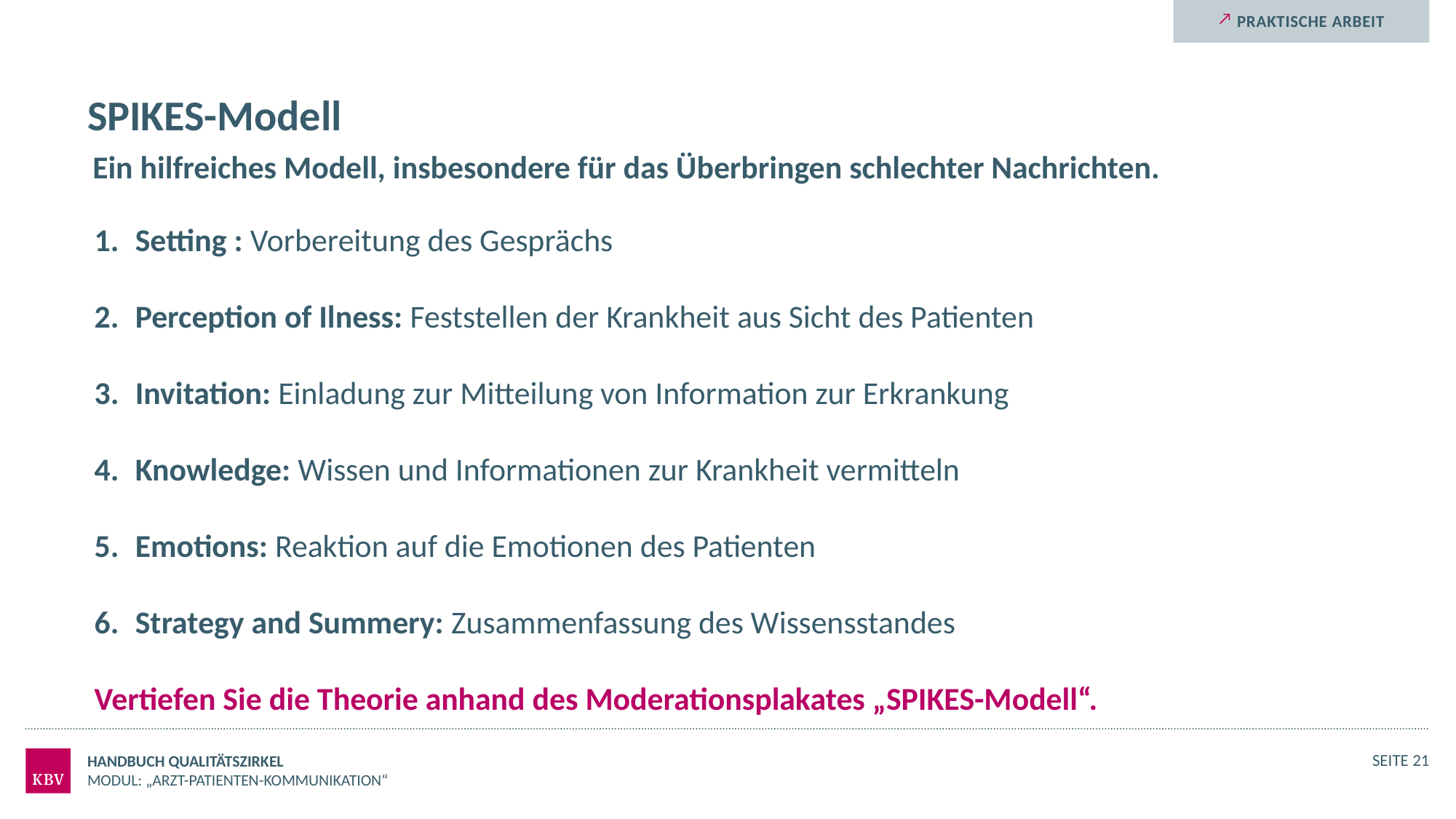

Praktische Arbeit
# SPIKES-Modell
Ein hilfreiches Modell, insbesondere für das Überbringen schlechter Nachrichten.
Setting : Vorbereitung des Gesprächs
Perception of Ilness: Feststellen der Krankheit aus Sicht des Patienten
Invitation: Einladung zur Mitteilung von Information zur Erkrankung
Knowledge: Wissen und Informationen zur Krankheit vermitteln
Emotions: Reaktion auf die Emotionen des Patienten
Strategy and Summery: Zusammenfassung des Wissensstandes

Vertiefen Sie die Theorie anhand des Moderationsplakates „SPIKES-Modell“.

Handbuch Qualitätszirkel
Seite 21
Modul: „Arzt-Patienten-Kommunikation“